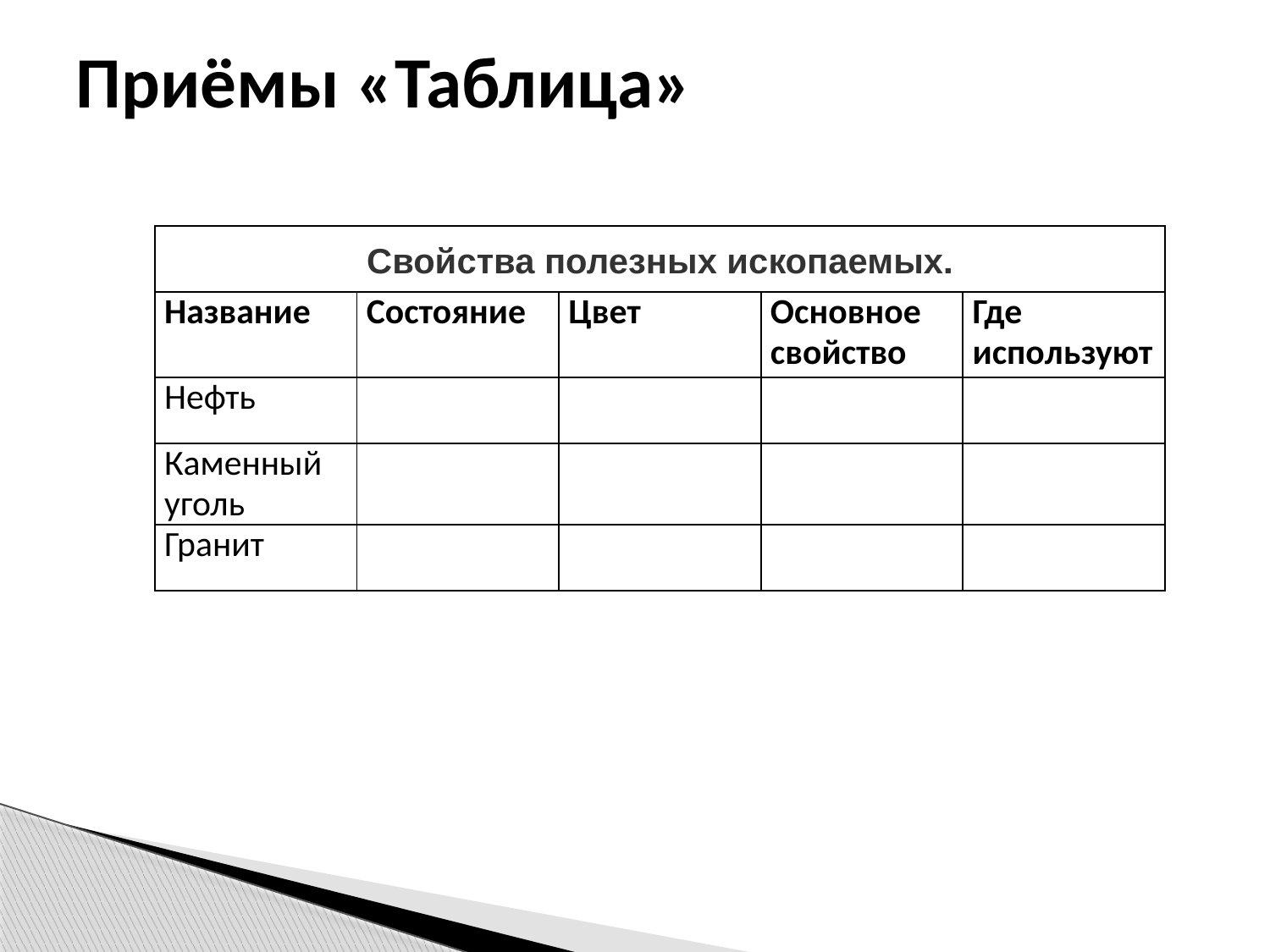

# Приёмы «Таблица»
| Свойства полезных ископаемых. |  |  |  |  |
| --- | --- | --- | --- | --- |
| Название | Состояние | Цвет | Основное свойство | Где используют |
| Нефть |  |  |  |  |
| Каменный уголь |  |  |  |  |
| Гранит |  |  |  |  |